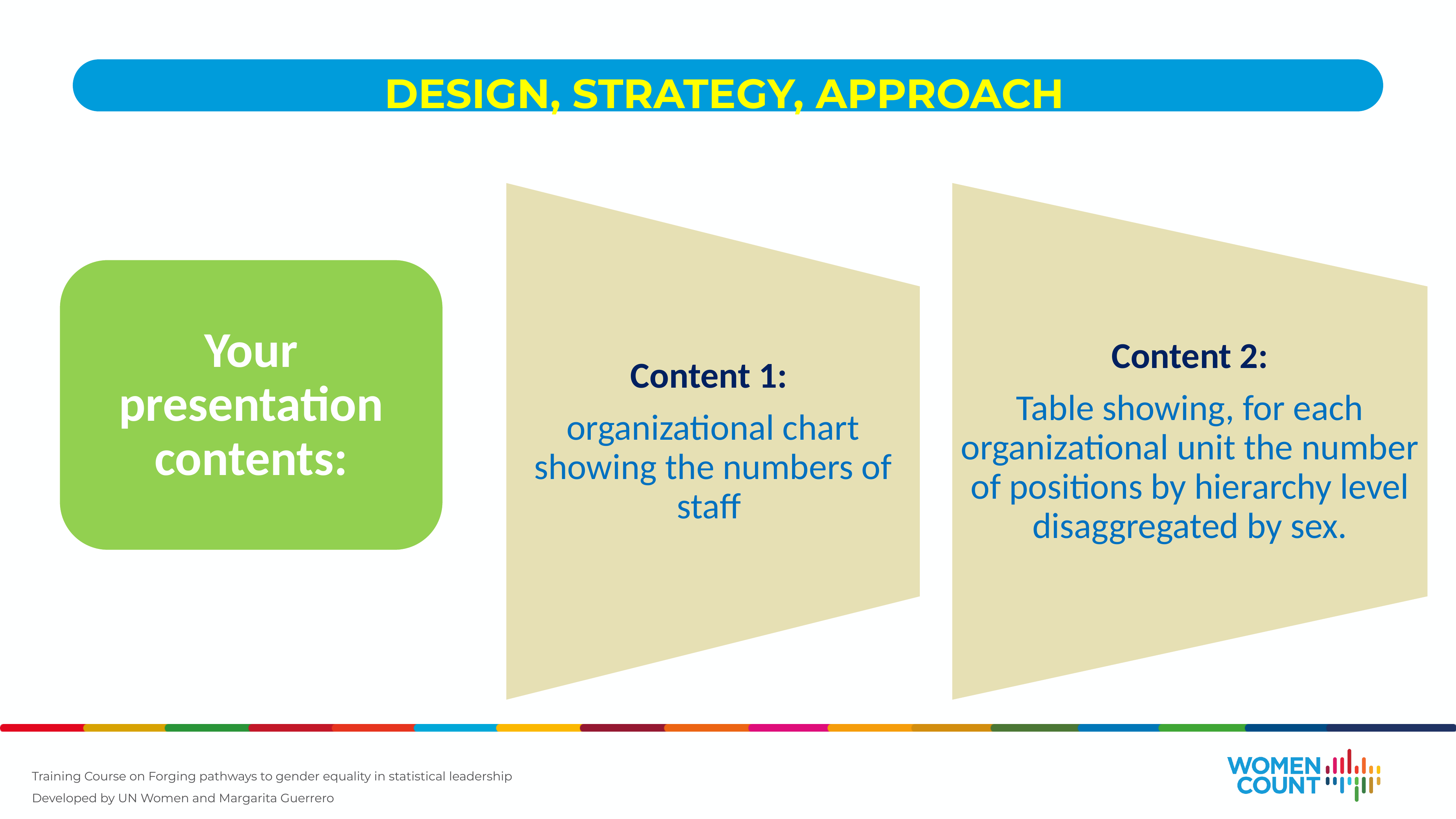

DESIGN, STRATEGY, APPROACH
Content 1:
organizational chart showing the numbers of staff
Content 2:
Table showing, for each organizational unit the number of positions by hierarchy level disaggregated by sex.

Your presentation contents:
Training Course on Forging pathways to gender equality in statistical leadership
Developed by UN Women and Margarita Guerrero